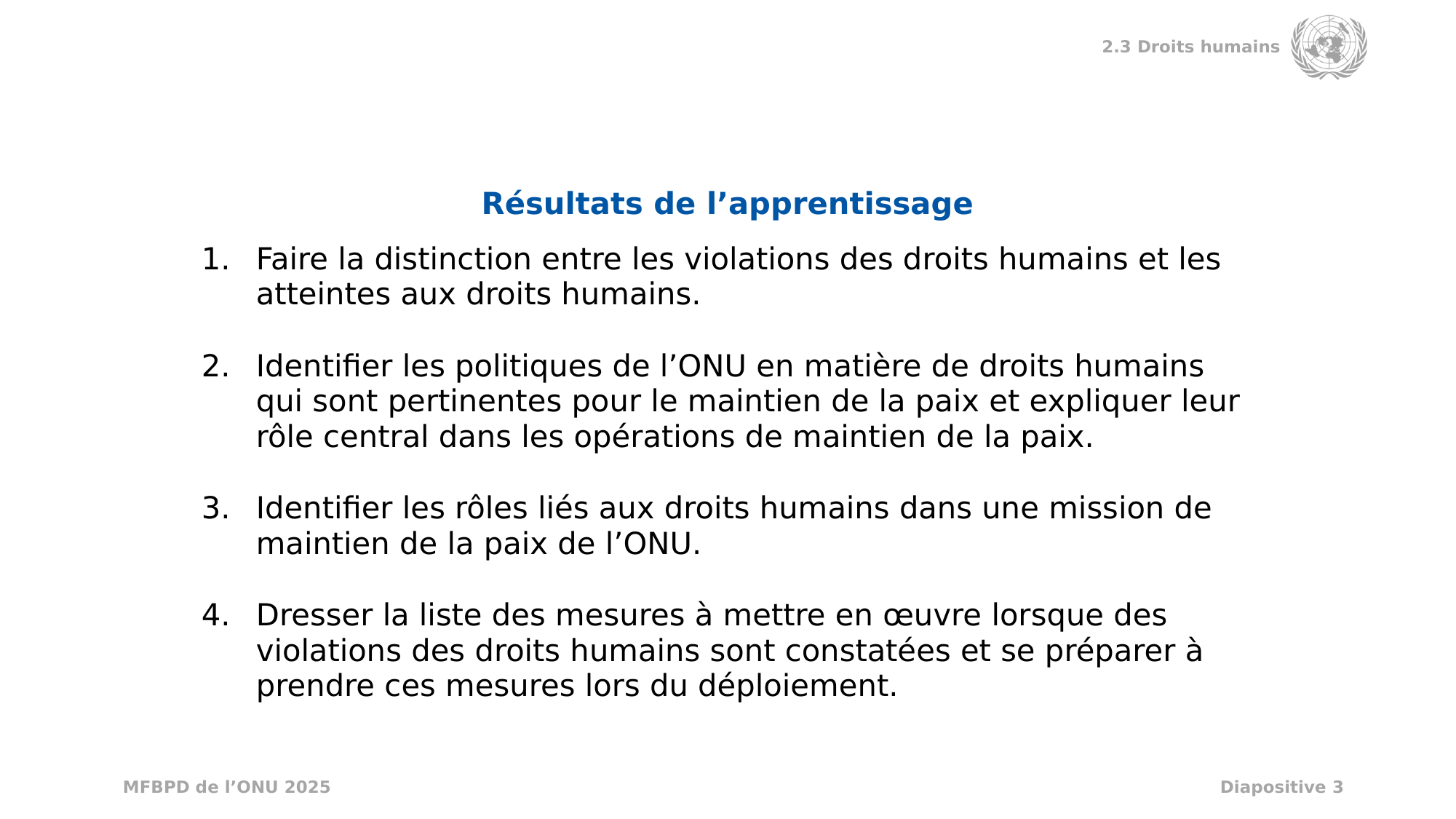

| Résultats de l’apprentissage |
| --- |
| Faire la distinction entre les violations des droits humains et les atteintes aux droits humains. Identifier les politiques de l’ONU en matière de droits humains qui sont pertinentes pour le maintien de la paix et expliquer leur rôle central dans les opérations de maintien de la paix. Identifier les rôles liés aux droits humains dans une mission de maintien de la paix de l’ONU. Dresser la liste des mesures à mettre en œuvre lorsque des violations des droits humains sont constatées et se préparer à prendre ces mesures lors du déploiement. |